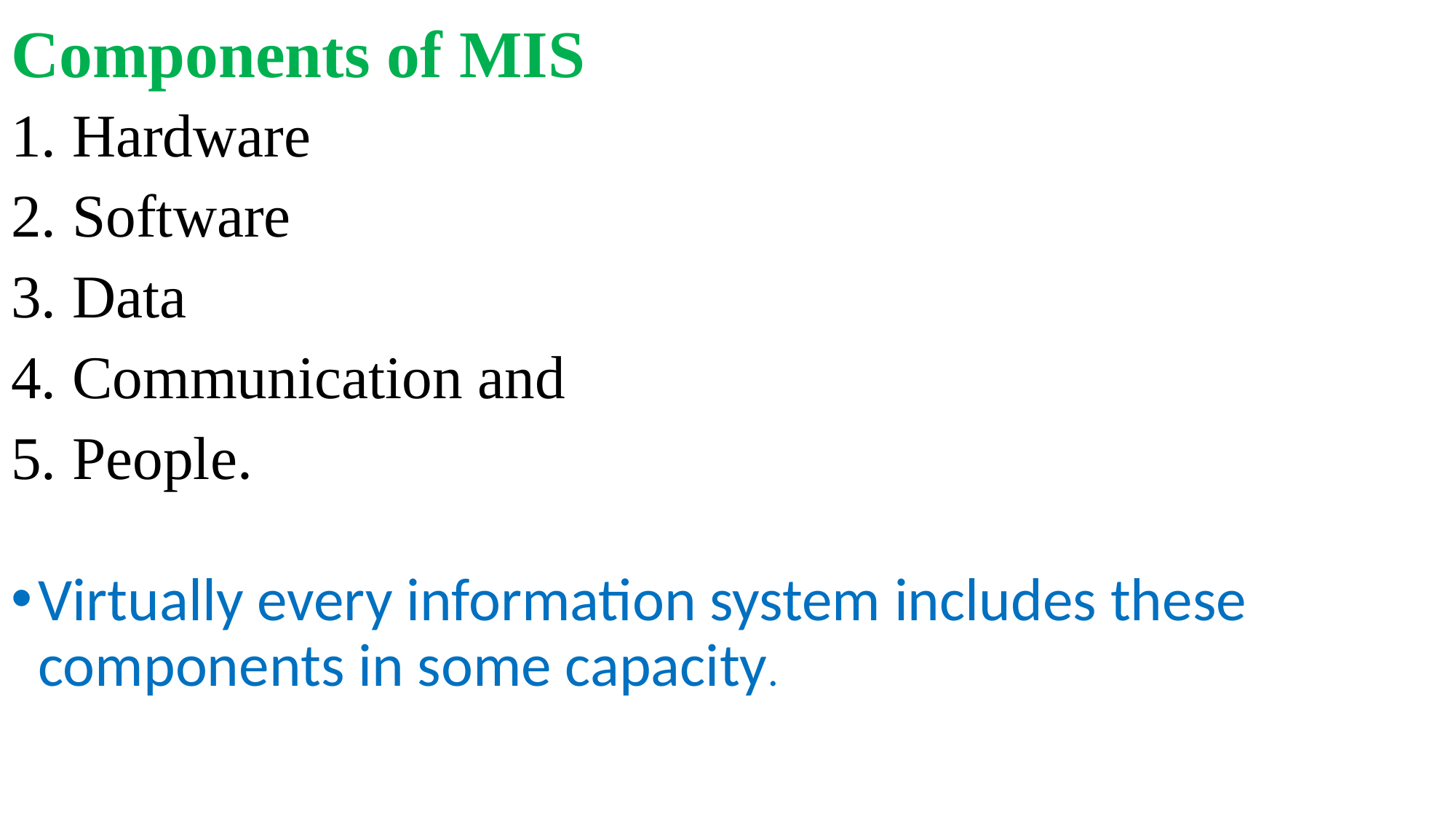

# Components of MIS
Hardware
Software
Data
Communication and
People.

Virtually every information system includes these components in some capacity.